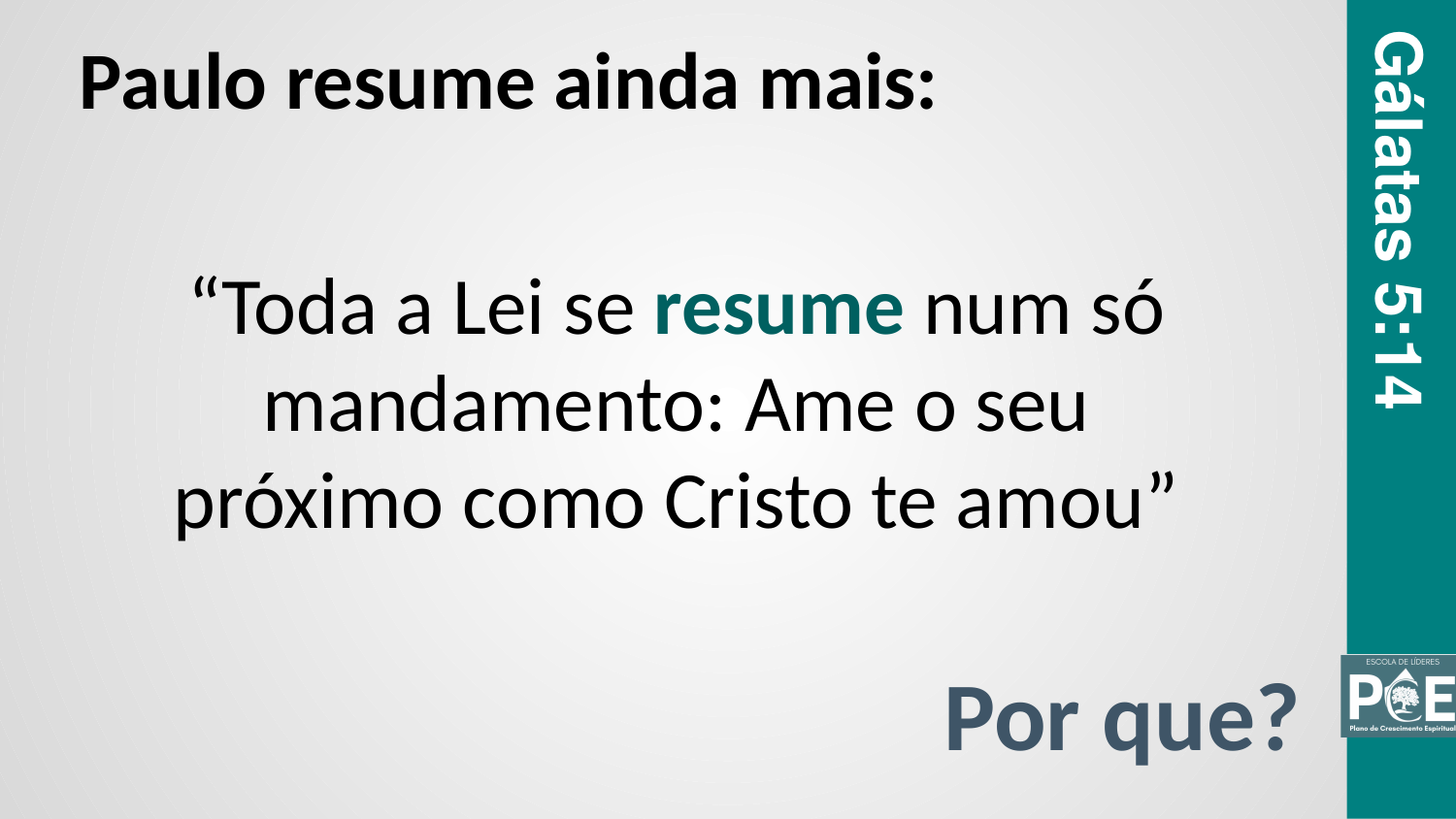

Paulo resume ainda mais:
Gálatas 5:14
“Toda a Lei se resume num só mandamento: Ame o seu próximo como Cristo te amou”
Por que?